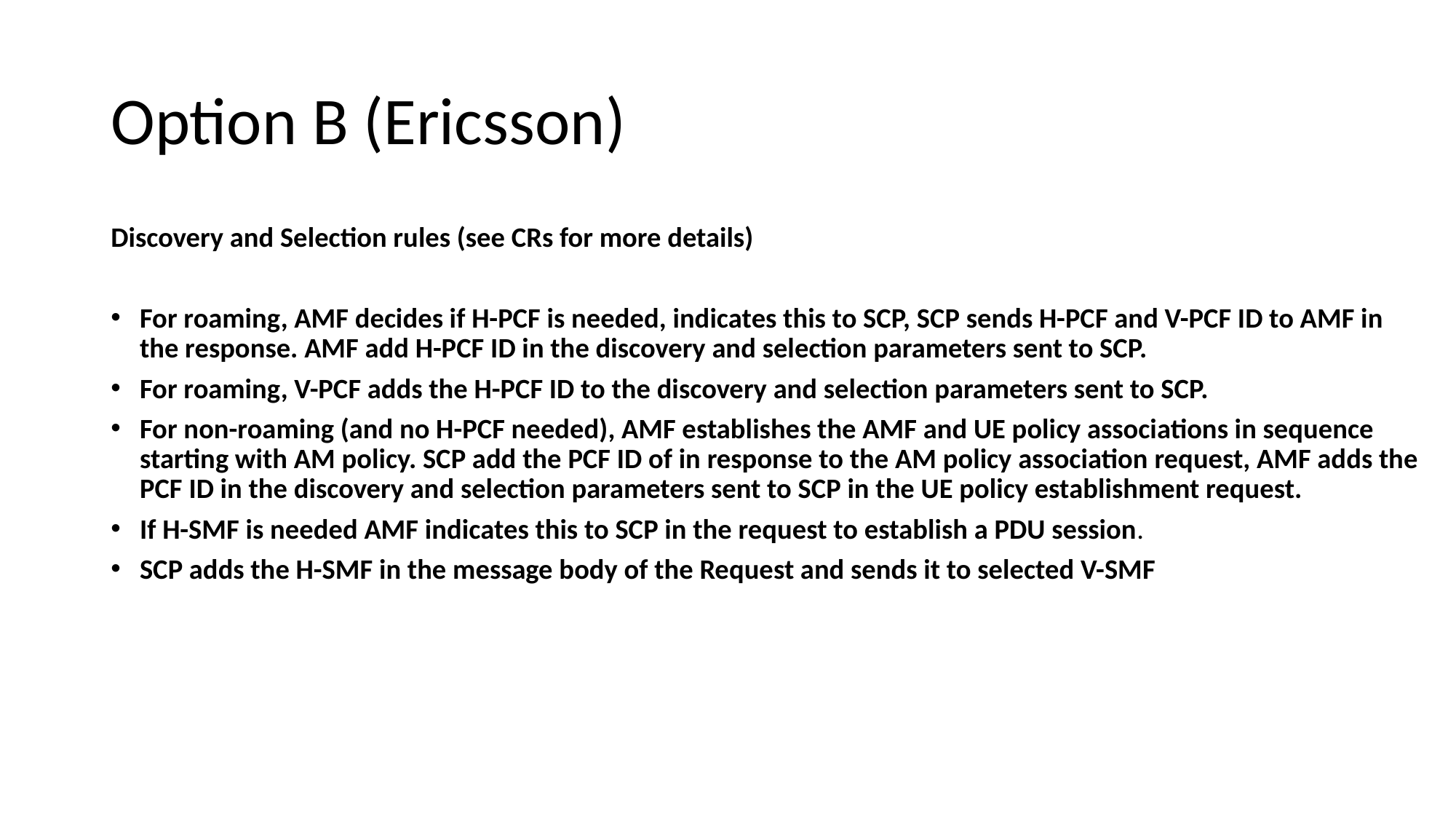

# Option B (Ericsson)
Discovery and Selection rules (see CRs for more details)

For roaming, AMF decides if H-PCF is needed, indicates this to SCP, SCP sends H-PCF and V-PCF ID to AMF in the response. AMF add H-PCF ID in the discovery and selection parameters sent to SCP.
For roaming, V-PCF adds the H-PCF ID to the discovery and selection parameters sent to SCP.
For non-roaming (and no H-PCF needed), AMF establishes the AMF and UE policy associations in sequence starting with AM policy. SCP add the PCF ID of in response to the AM policy association request, AMF adds the PCF ID in the discovery and selection parameters sent to SCP in the UE policy establishment request.
If H-SMF is needed AMF indicates this to SCP in the request to establish a PDU session.
SCP adds the H-SMF in the message body of the Request and sends it to selected V-SMF